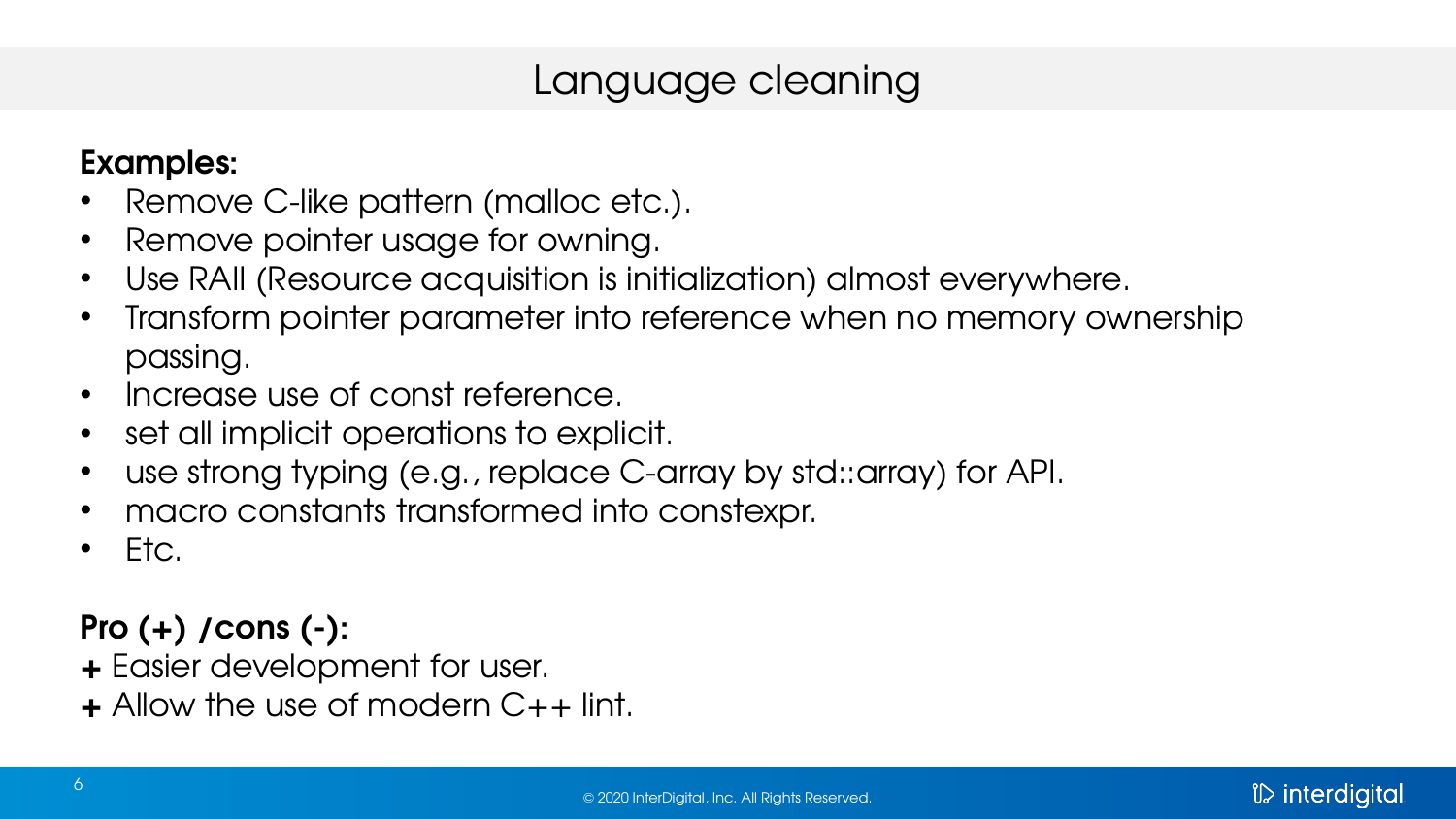

Language cleaning
Examples:
Remove C-like pattern (malloc etc.).
Remove pointer usage for owning.
Use RAII (Resource acquisition is initialization) almost everywhere.
Transform pointer parameter into reference when no memory ownership passing.
Increase use of const reference.
set all implicit operations to explicit.
use strong typing (e.g., replace C-array by std::array) for API.
macro constants transformed into constexpr.
Etc.

Pro (+) /cons (-):
+ Easier development for user.
+ Allow the use of modern C++ lint.

6
© 2020 InterDigital, Inc. All Rights Reserved.